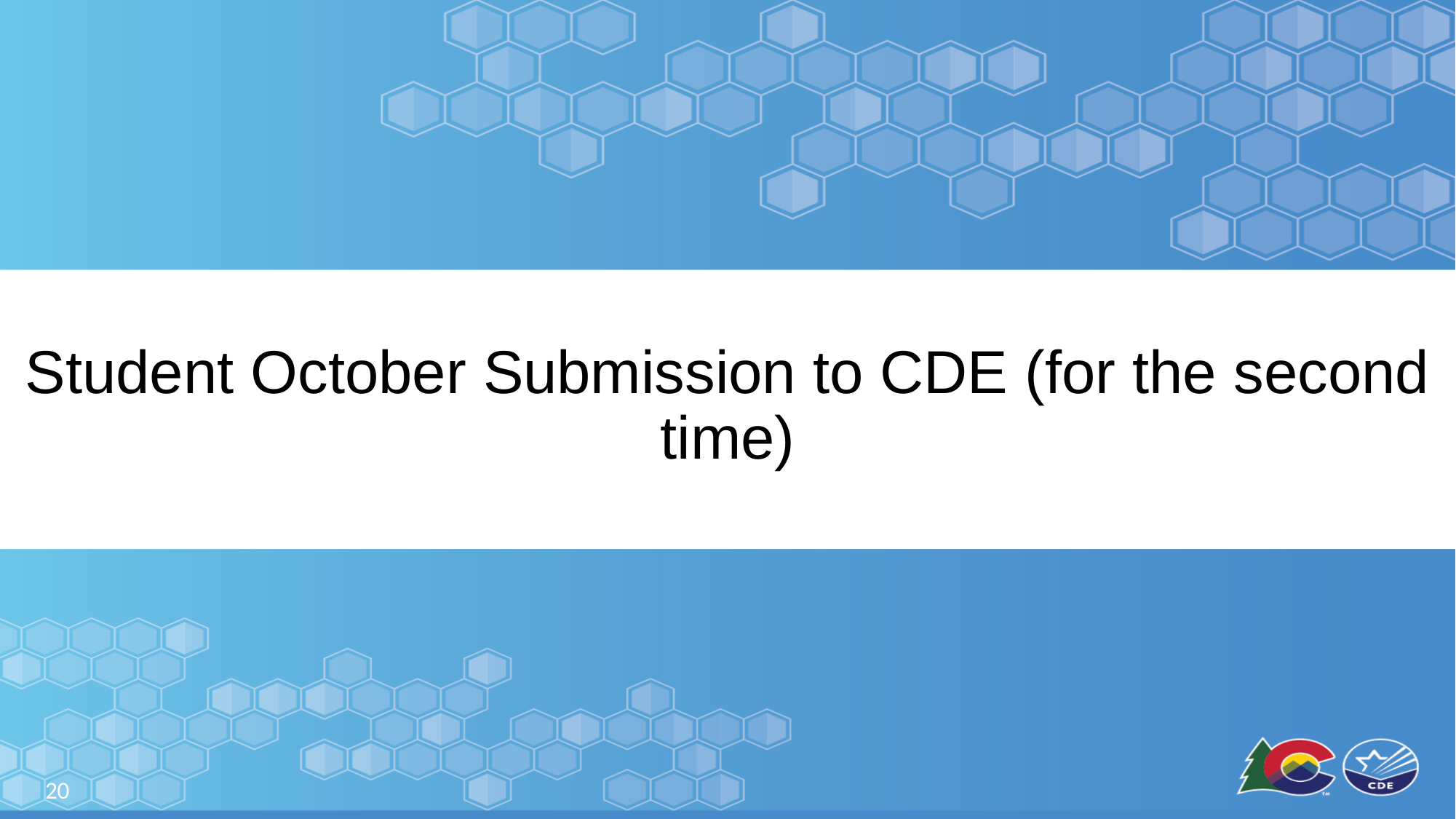

# Student October Submission to CDE (for the second time)
20